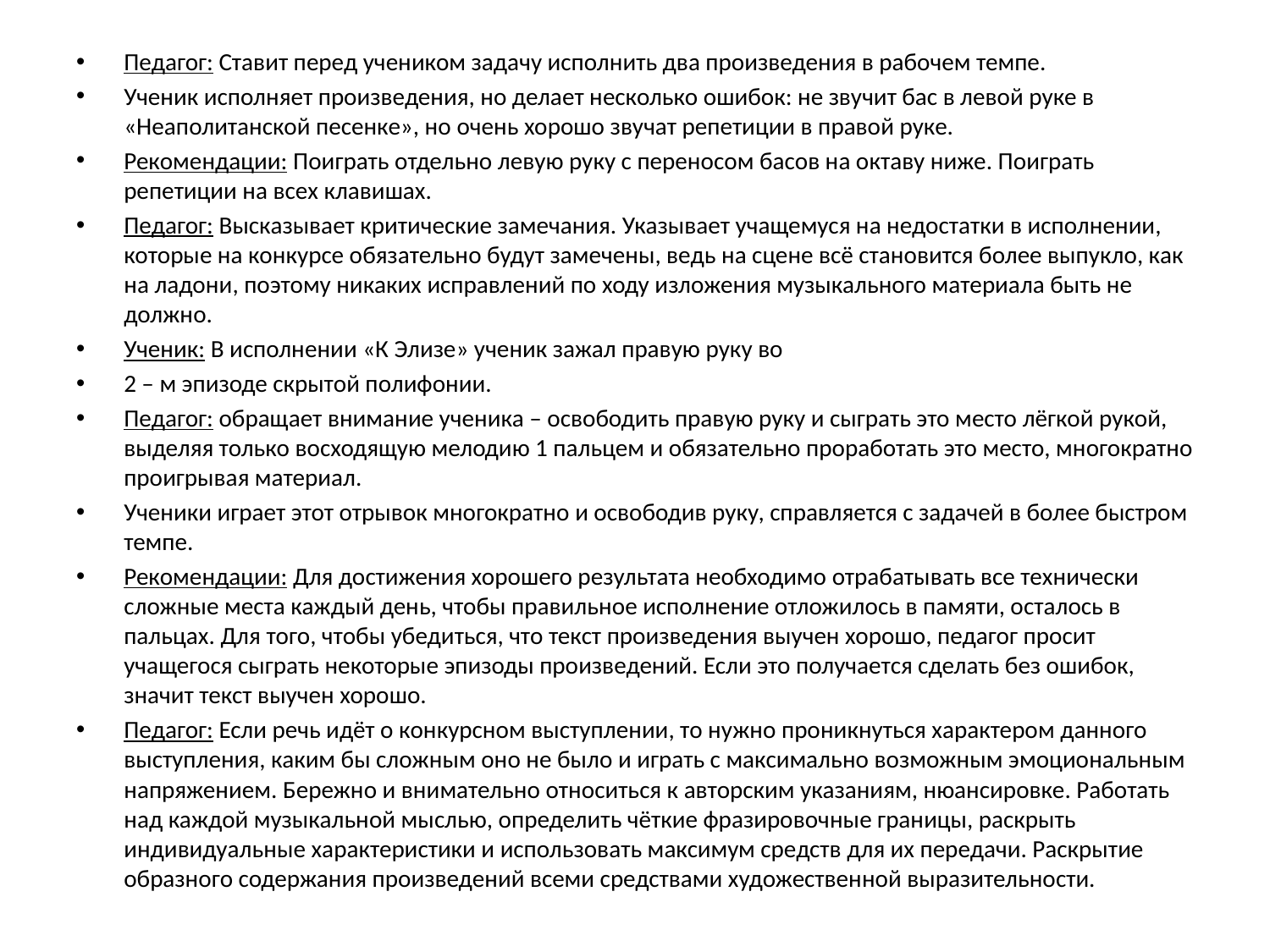

Педагог: Ставит перед учеником задачу исполнить два произведения в рабочем темпе.
Ученик исполняет произведения, но делает несколько ошибок: не звучит бас в левой руке в «Неаполитанской песенке», но очень хорошо звучат репетиции в правой руке.
Рекомендации: Поиграть отдельно левую руку с переносом басов на октаву ниже. Поиграть репетиции на всех клавишах.
Педагог: Высказывает критические замечания. Указывает учащемуся на недостатки в исполнении, которые на конкурсе обязательно будут замечены, ведь на сцене всё становится более выпукло, как на ладони, поэтому никаких исправлений по ходу изложения музыкального материала быть не должно.
Ученик: В исполнении «К Элизе» ученик зажал правую руку во
2 – м эпизоде скрытой полифонии.
Педагог: обращает внимание ученика – освободить правую руку и сыграть это место лёгкой рукой, выделяя только восходящую мелодию 1 пальцем и обязательно проработать это место, многократно проигрывая материал.
Ученики играет этот отрывок многократно и освободив руку, справляется с задачей в более быстром темпе.
Рекомендации: Для достижения хорошего результата необходимо отрабатывать все технически сложные места каждый день, чтобы правильное исполнение отложилось в памяти, осталось в пальцах. Для того, чтобы убедиться, что текст произведения выучен хорошо, педагог просит учащегося сыграть некоторые эпизоды произведений. Если это получается сделать без ошибок, значит текст выучен хорошо.
Педагог: Если речь идёт о конкурсном выступлении, то нужно проникнуться характером данного выступления, каким бы сложным оно не было и играть с максимально возможным эмоциональным напряжением. Бережно и внимательно относиться к авторским указаниям, нюансировке. Работать над каждой музыкальной мыслью, определить чёткие фразировочные границы, раскрыть индивидуальные характеристики и использовать максимум средств для их передачи. Раскрытие образного содержания произведений всеми средствами художественной выразительности.